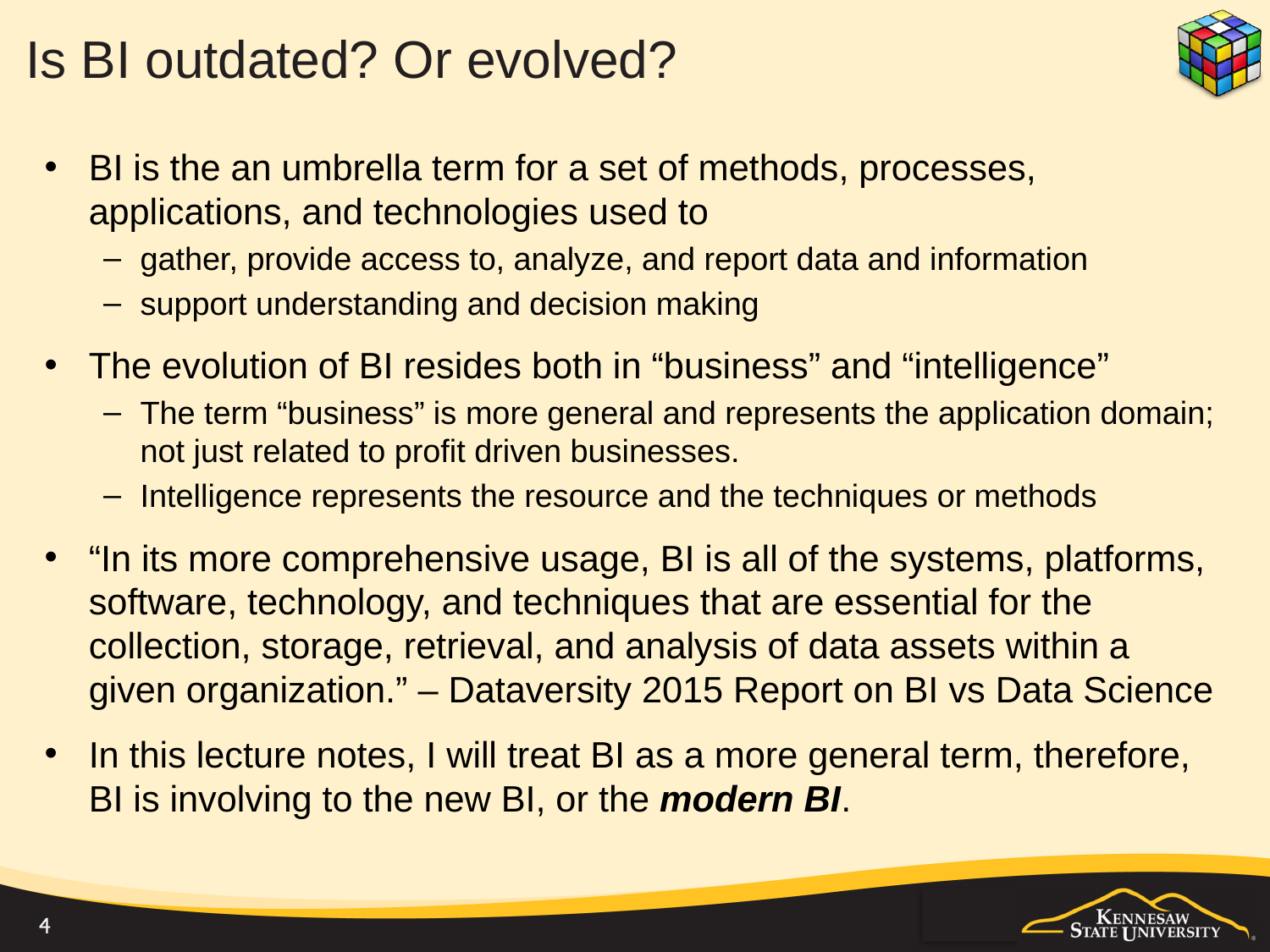

# Is BI outdated? Or evolved?
BI is the an umbrella term for a set of methods, processes, applications, and technologies used to
gather, provide access to, analyze, and report data and information
support understanding and decision making
The evolution of BI resides both in “business” and “intelligence”
The term “business” is more general and represents the application domain; not just related to profit driven businesses.
Intelligence represents the resource and the techniques or methods
“In its more comprehensive usage, BI is all of the systems, platforms, software, technology, and techniques that are essential for the collection, storage, retrieval, and analysis of data assets within a given organization.” – Dataversity 2015 Report on BI vs Data Science
In this lecture notes, I will treat BI as a more general term, therefore, BI is involving to the new BI, or the modern BI.
4